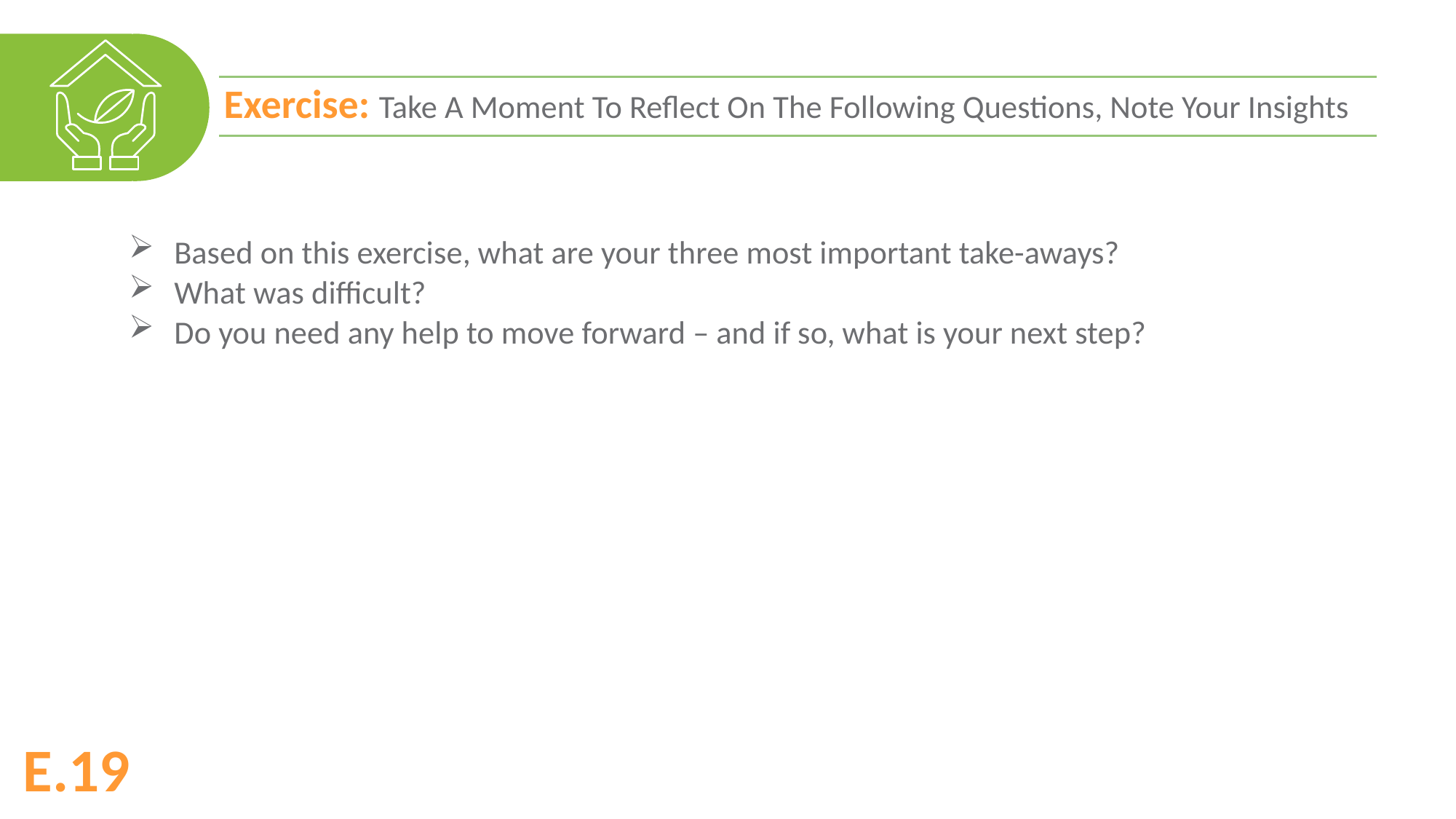

Exercise: Take A Moment To Reflect On The Following Questions, Note Your Insights

Based on this exercise, what are your three most important take-aways?
What was difficult?
Do you need any help to move forward – and if so, what is your next step?

E.19